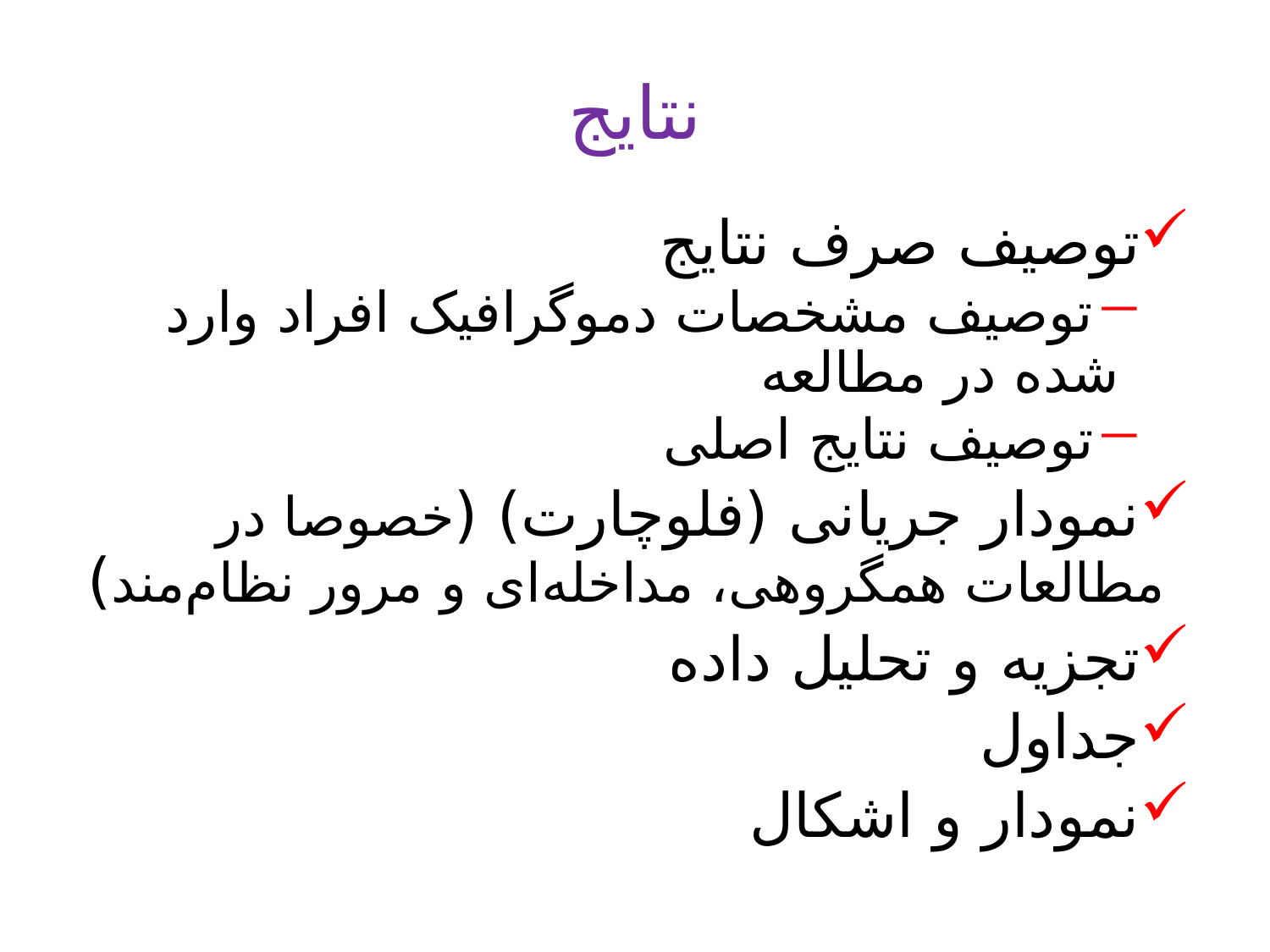

# نتایج
توصیف صرف نتایج
توصیف مشخصات دموگرافیک افراد وارد شده در مطالعه
توصیف نتایج اصلی
نمودار جریانی (فلوچارت) (خصوصا در مطالعات همگروهی، مداخله‌ای و مرور نظام‌مند)
تجزیه و تحلیل داده
جداول
نمودار و اشکال
22 May 2021
9